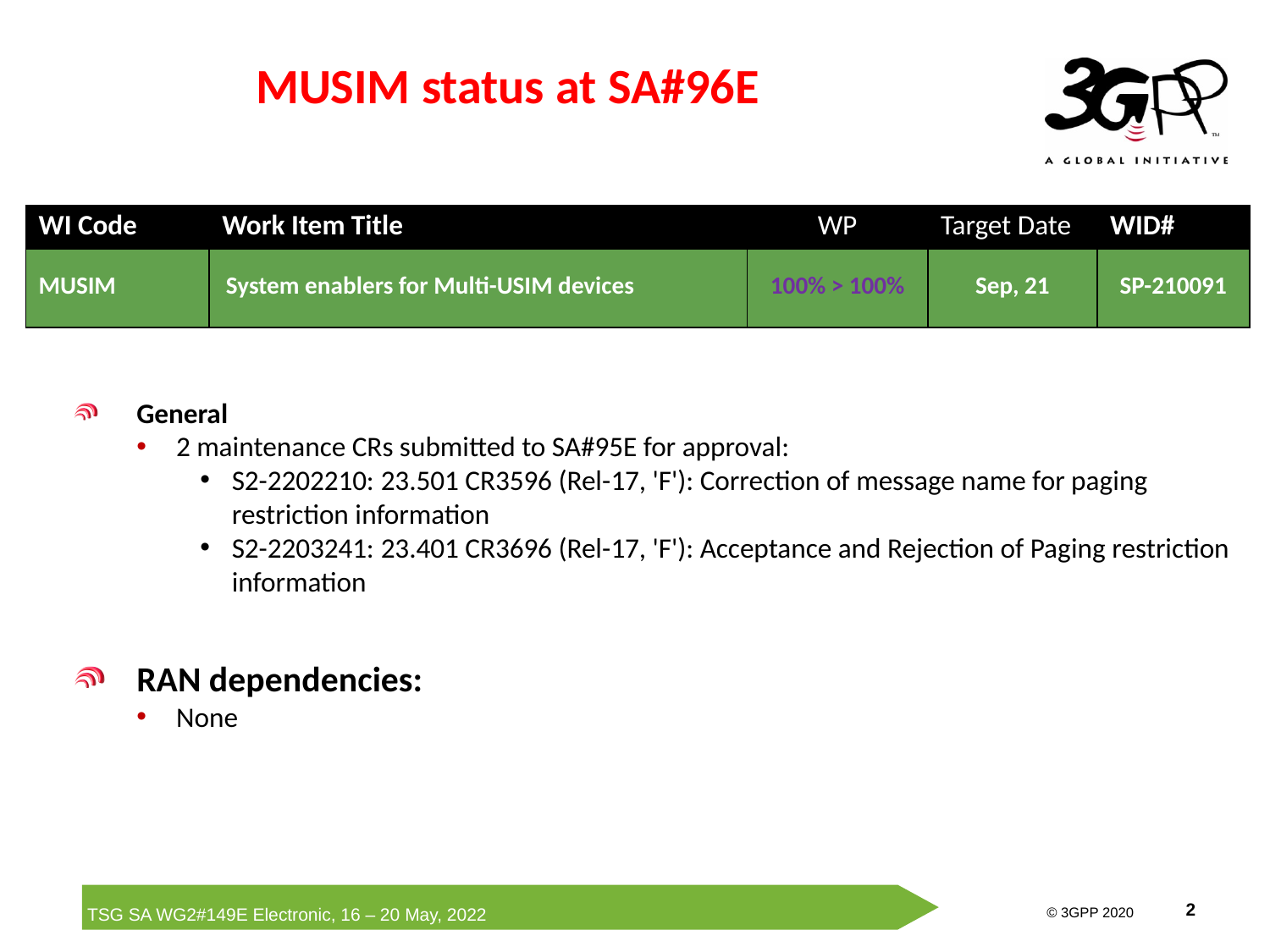

# MUSIM status at SA#96E
| WI Code | Work Item Title | WP | Target Date | WID# |
| --- | --- | --- | --- | --- |
| MUSIM | System enablers for Multi-USIM devices | 100% > 100% | Sep, 21 | SP-210091 |
General
2 maintenance CRs submitted to SA#95E for approval:
S2-2202210: 23.501 CR3596 (Rel-17, 'F'): Correction of message name for paging restriction information
S2-2203241: 23.401 CR3696 (Rel-17, 'F'): Acceptance and Rejection of Paging restriction information

RAN dependencies:
None